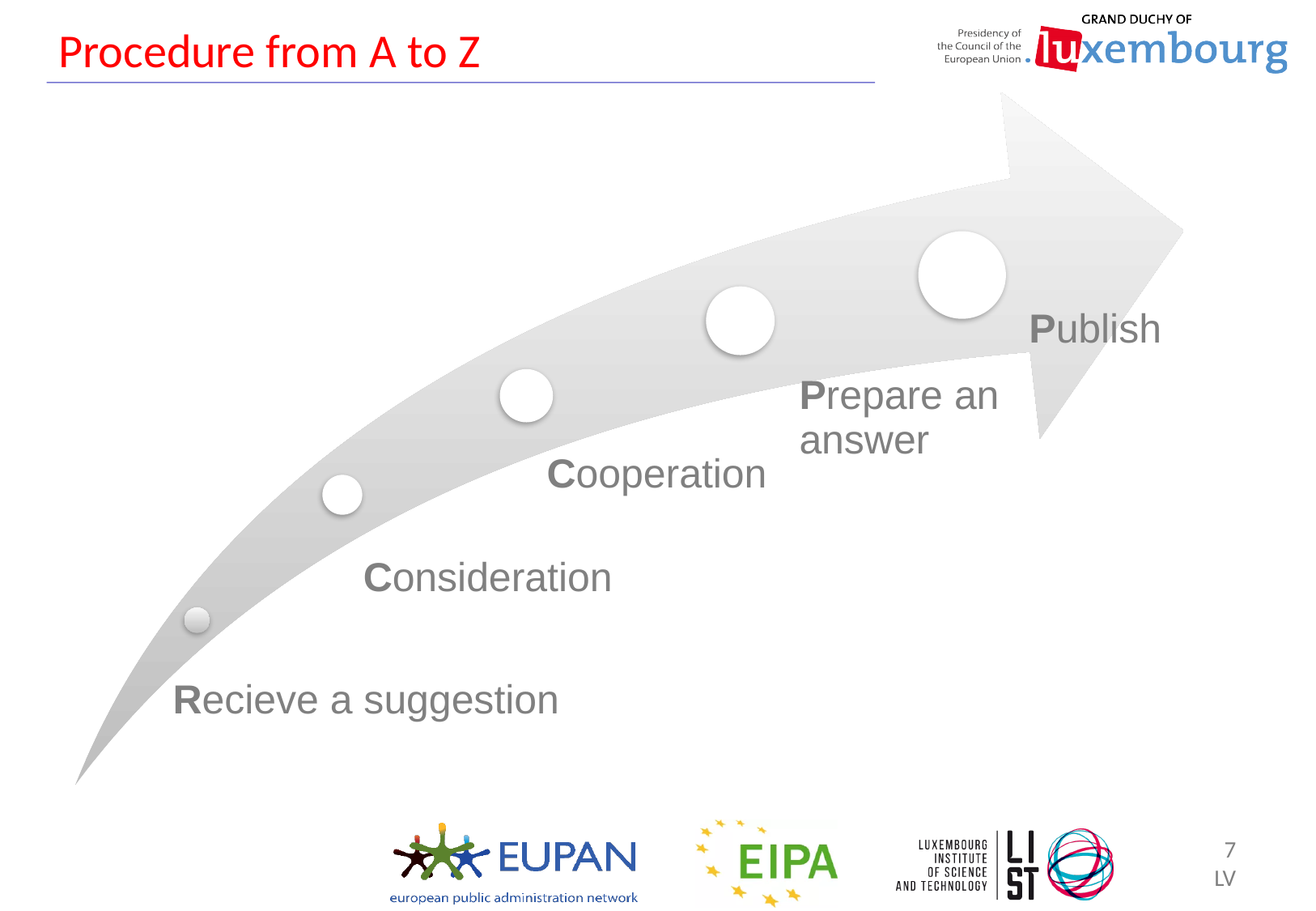

# Procedure from A to Z

Recieve a suggestion

Consideration

Cooperation

Prepare an answer

Publish
7
LV